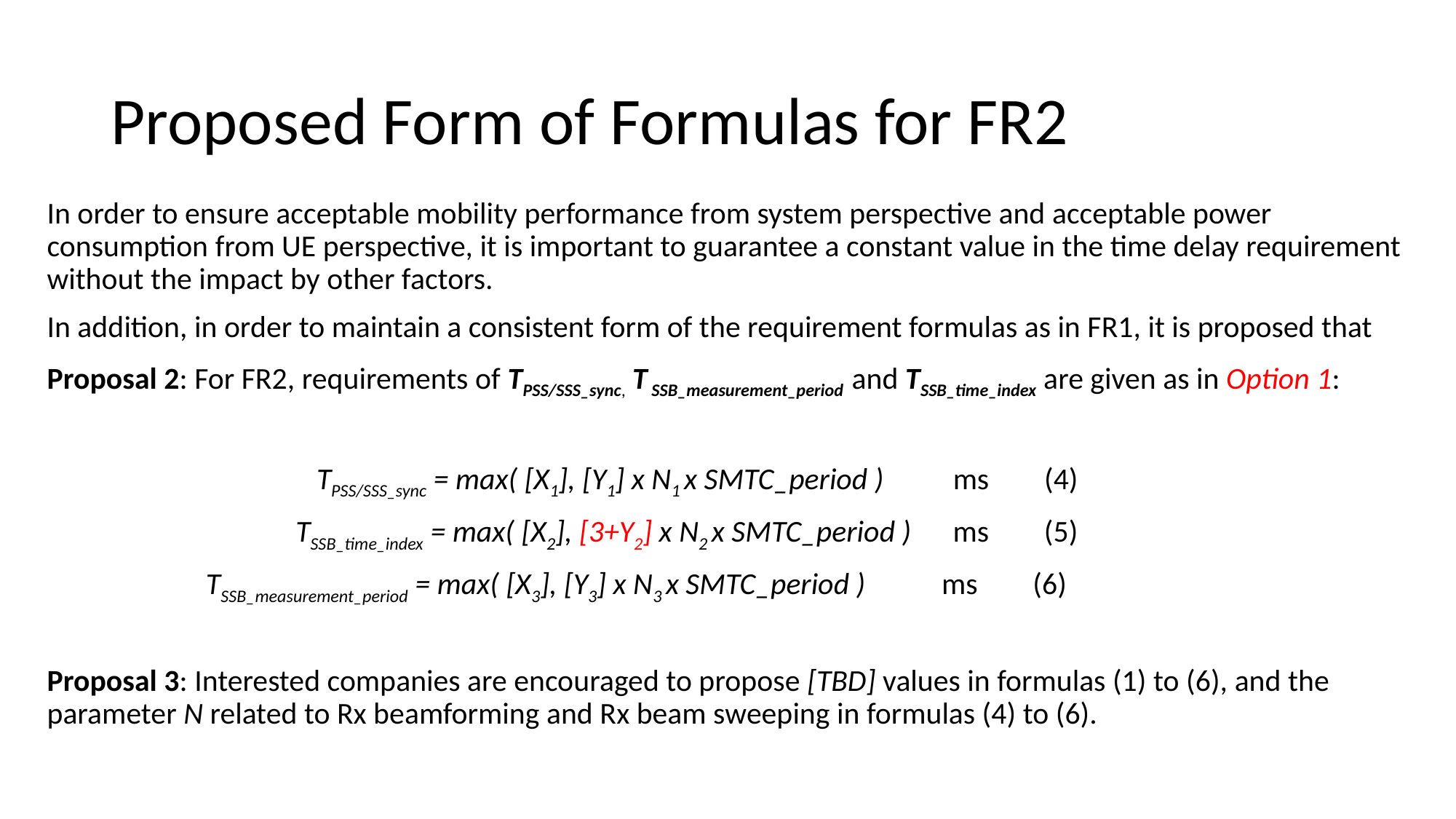

# Proposed Form of Formulas for FR2
In order to ensure acceptable mobility performance from system perspective and acceptable power consumption from UE perspective, it is important to guarantee a constant value in the time delay requirement without the impact by other factors.
In addition, in order to maintain a consistent form of the requirement formulas as in FR1, it is proposed that
Proposal 2: For FR2, requirements of TPSS/SSS_sync, T SSB_measurement_period  and TSSB_time_index are given as in Option 1:

                                       TPSS/SSS_sync = max( [X1], [Y1] x N1 x SMTC_period )          ms        (4)
                                    TSSB_time_index = max( [X2], [3+Y2] x N2 x SMTC_period )      ms        (5)
                       TSSB_measurement_period = max( [X3], [Y3] x N3 x SMTC_period )           ms        (6)

Proposal 3: Interested companies are encouraged to propose [TBD] values in formulas (1) to (6), and the parameter N related to Rx beamforming and Rx beam sweeping in formulas (4) to (6).